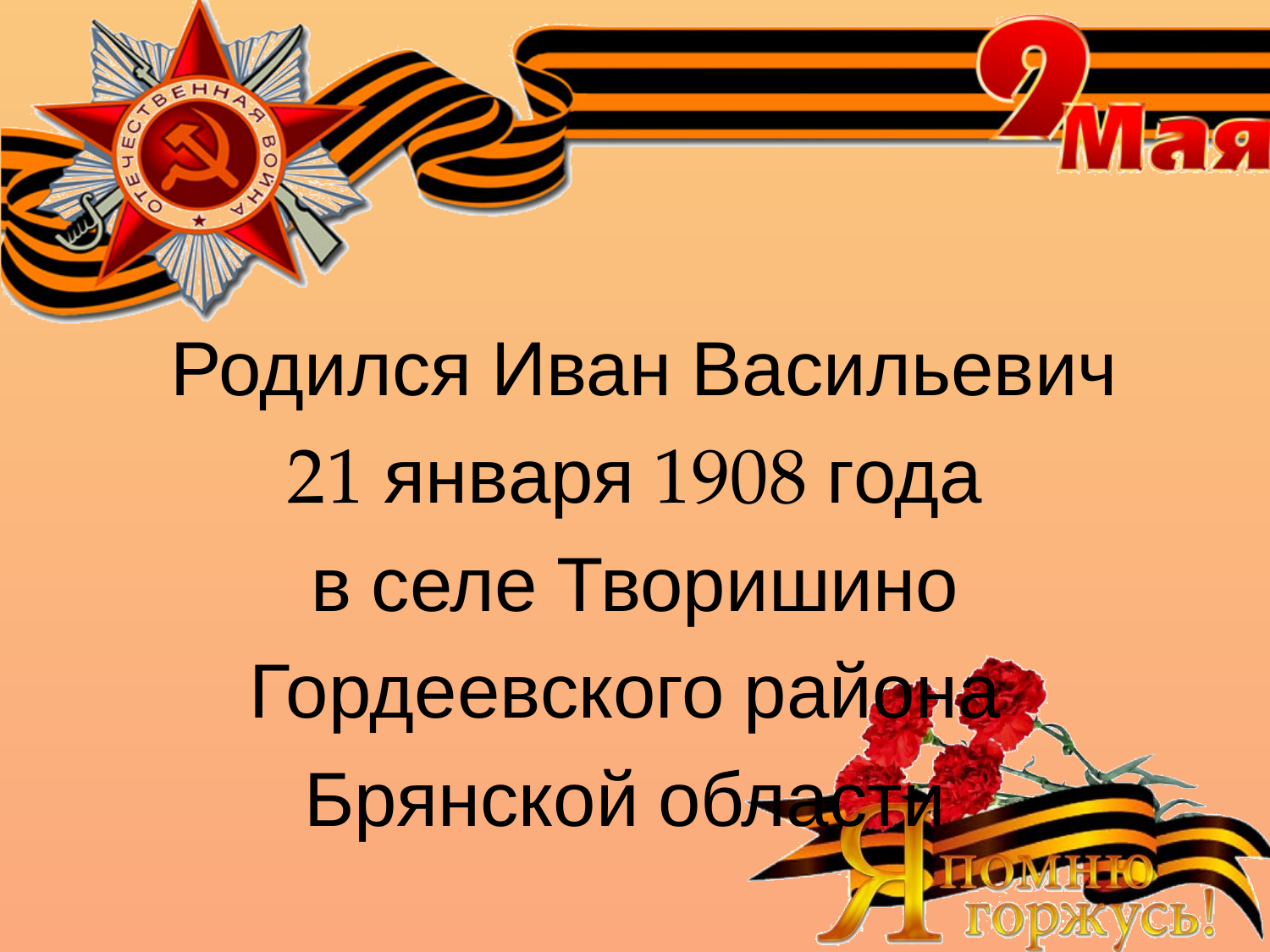

Родился Иван Васильевич
21 января 1908 года
в селе Творишино
Гордеевского района
Брянской области